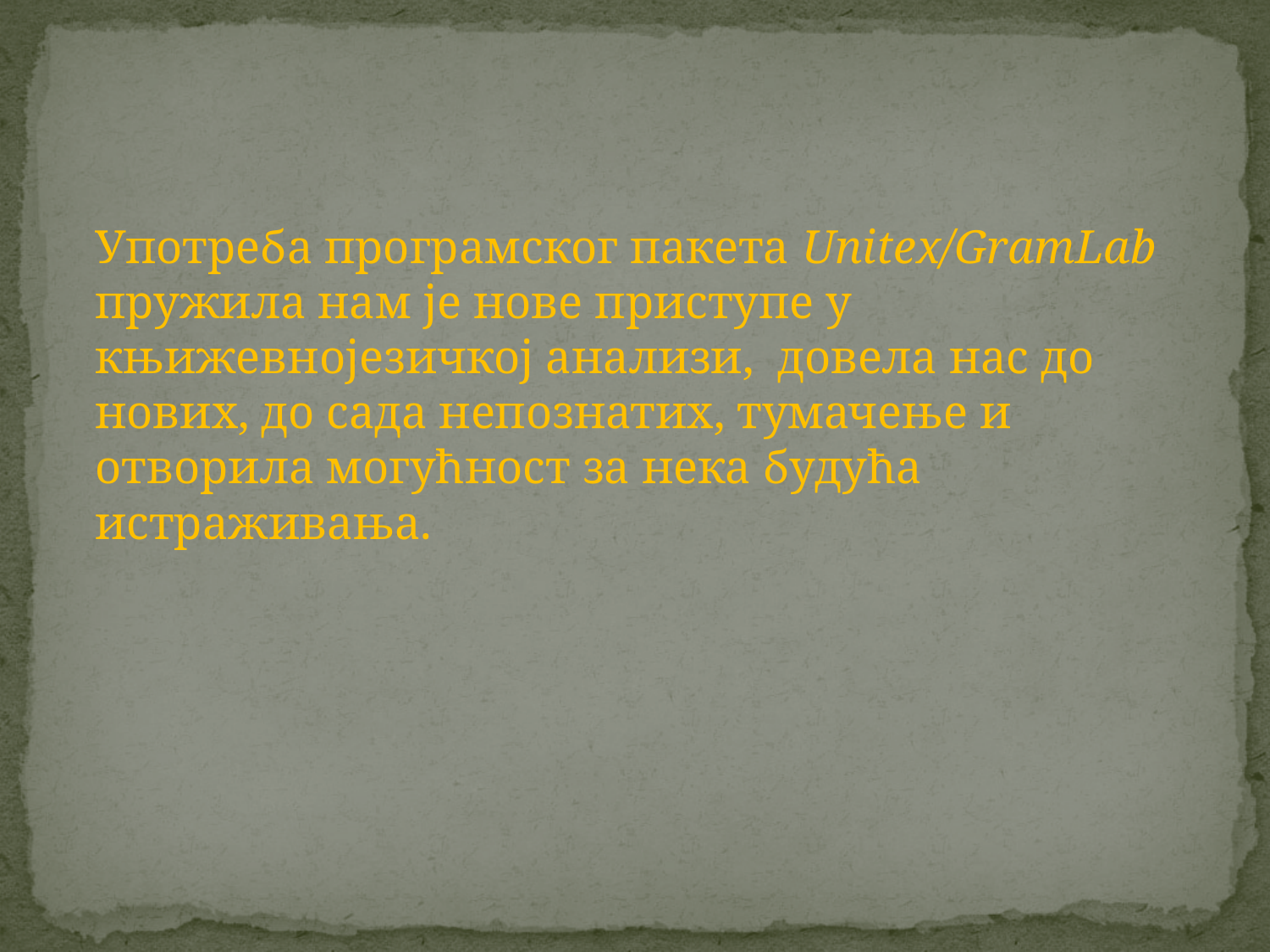

#
Употреба програмског пакета Unitex/GramLab пружила нам је нове приступе у књижевнојезичкој анализи,  довела нас до нових, до сада непознатих, тумачење и отворила могућност за нека будућа истраживања.